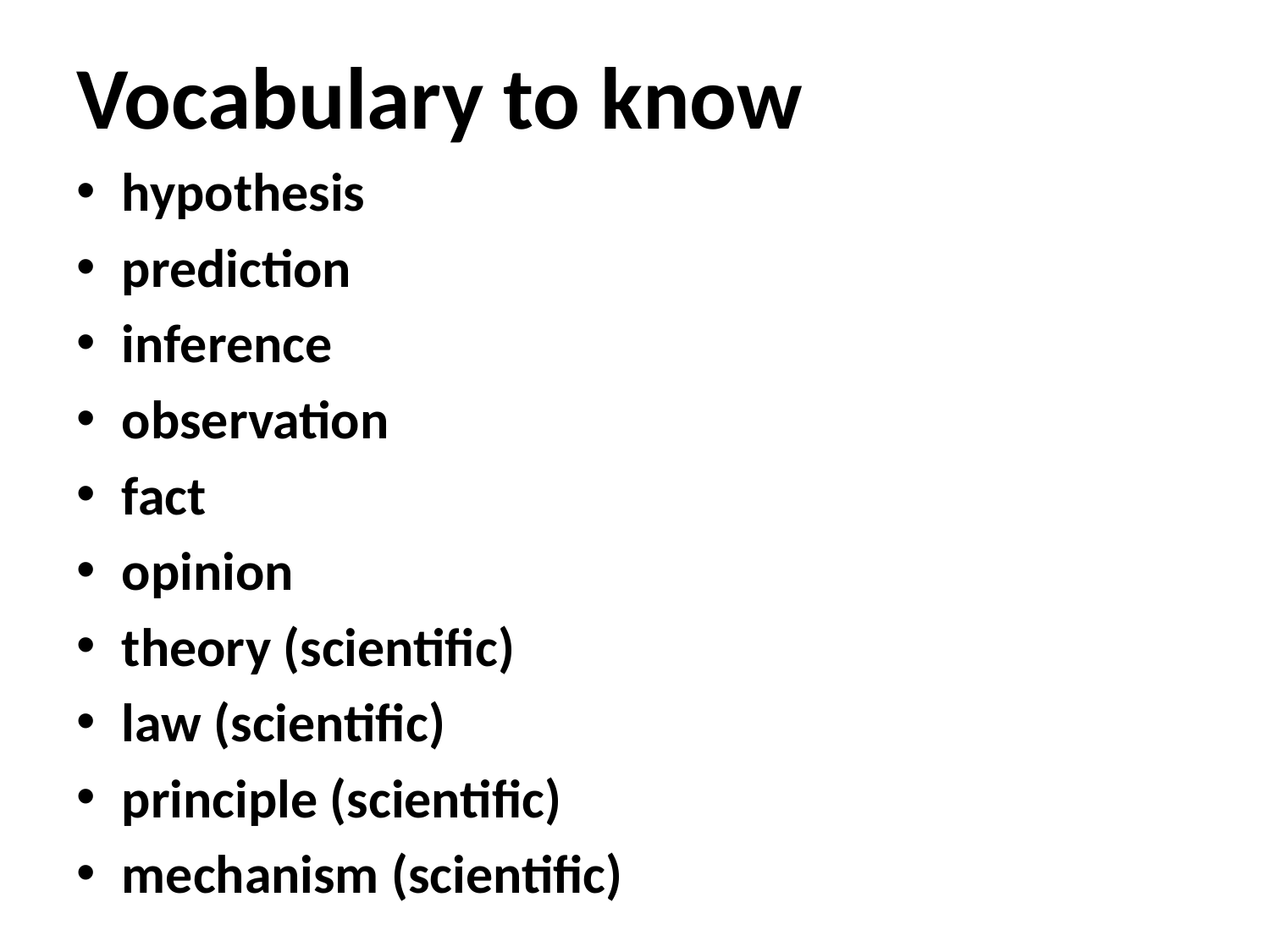

Vocabulary to know
hypothesis
prediction
inference
observation
fact
opinion
theory (scientific)
law (scientific)
principle (scientific)
mechanism (scientific)